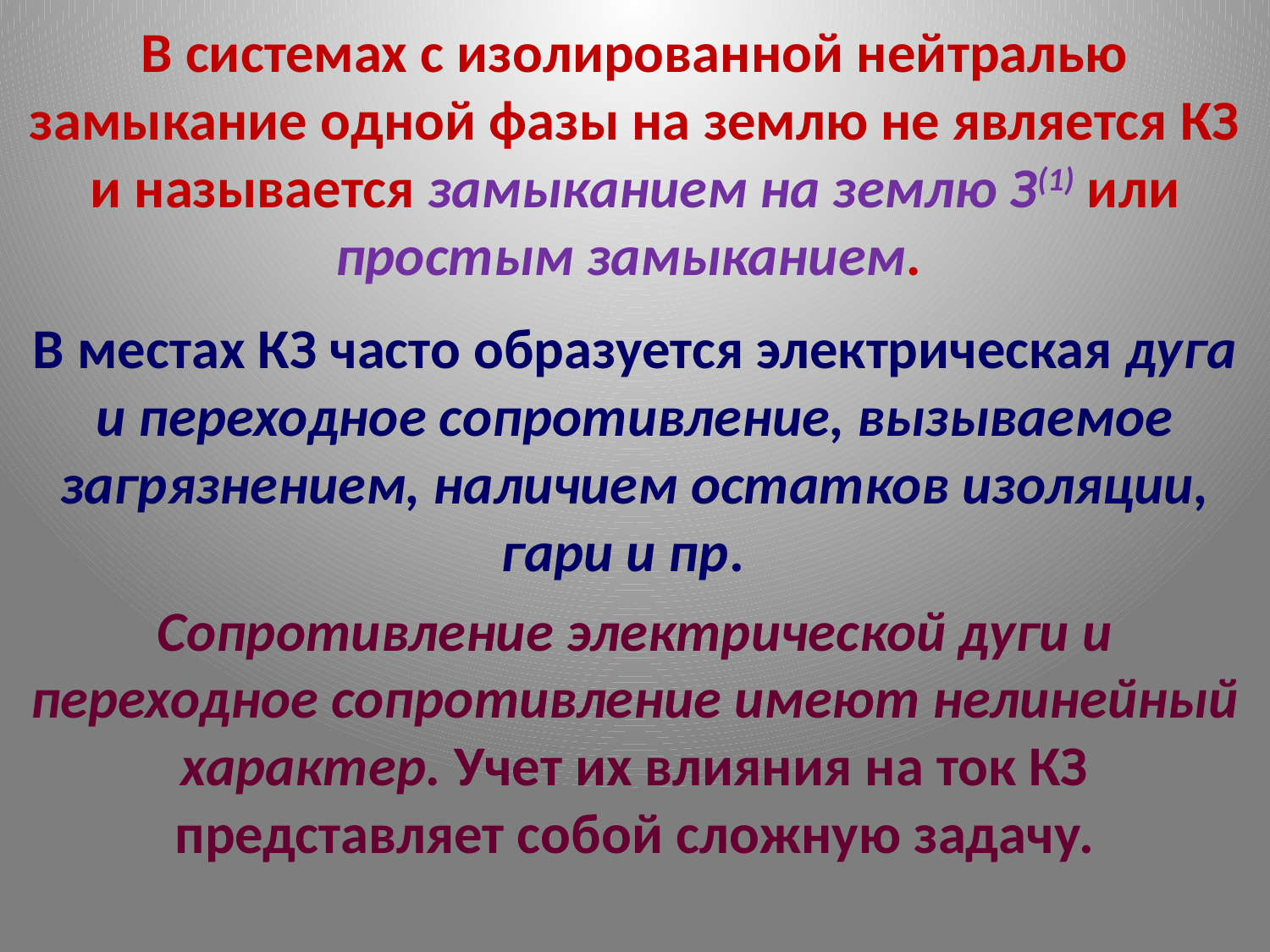

# В системах с изолированной нейтралью замыкание одной фазы на землю не является КЗ и называется замыканием на землю З(1) или простым замыканием.
В местах КЗ часто образуется электрическая дуга и переходное сопротивление, вызываемое загрязнением, наличием остатков изоляции, гари и пр.
Сопротивление электрической дуги и переходное сопротивление имеют нелинейный характер. Учет их влияния на ток КЗ представляет собой сложную задачу.